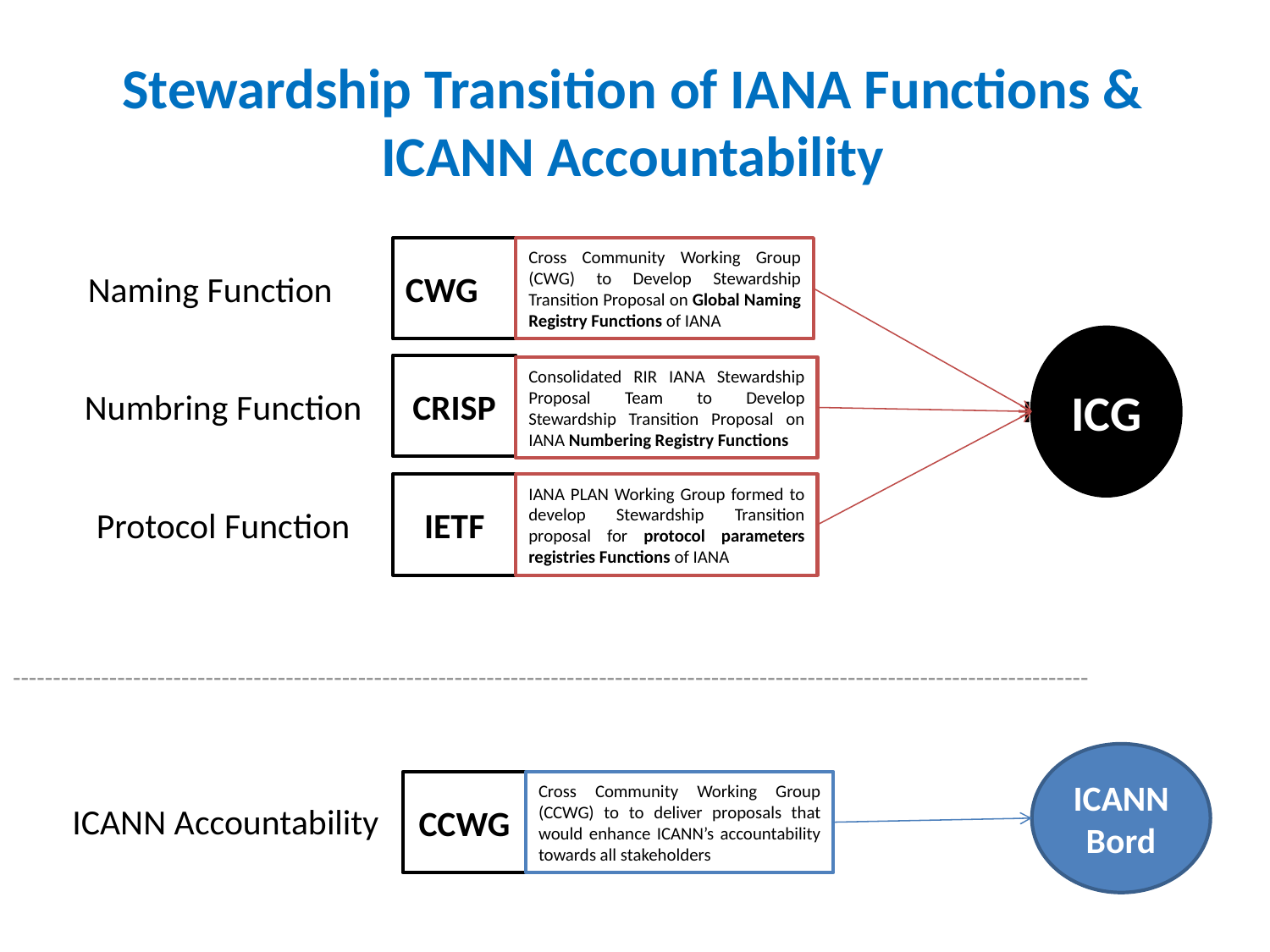

Stewardship Transition of IANA Functions & ICANN Accountability
# Naming Function
CWG
Cross Community Working Group (CWG) to Develop Stewardship Transition Proposal on Global Naming Registry Functions of IANA
ICG
Numbring Function
CRISP
Consolidated RIR IANA Stewardship Proposal Team to Develop Stewardship Transition Proposal on IANA Numbering Registry Functions
ICG
Protocol Function
IETF
IANA PLAN Working Group formed to develop Stewardship Transition proposal for protocol parameters registries Functions of IANA
--------------------------------------------------------------------------------------------------------------------------------------
ICANN Bord
CCWG
Cross Community Working Group (CCWG) to to deliver proposals that would enhance ICANN’s accountability towards all stakeholders
ICANN Accountability